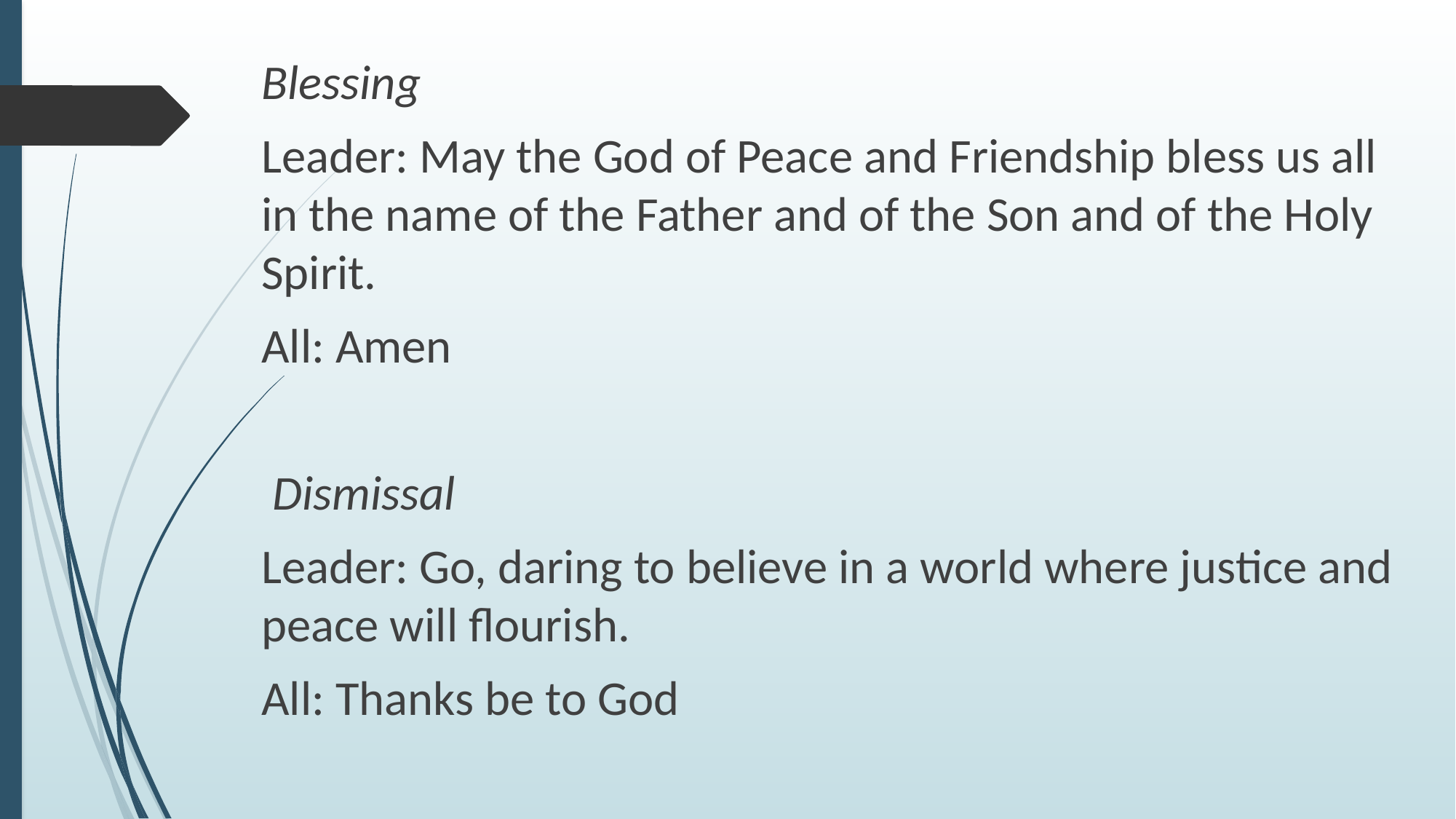

Blessing
Leader: May the God of Peace and Friendship bless us all in the name of the Father and of the Son and of the Holy Spirit.
All: Amen

 Dismissal
Leader: Go, daring to believe in a world where justice and peace will flourish.
All: Thanks be to God